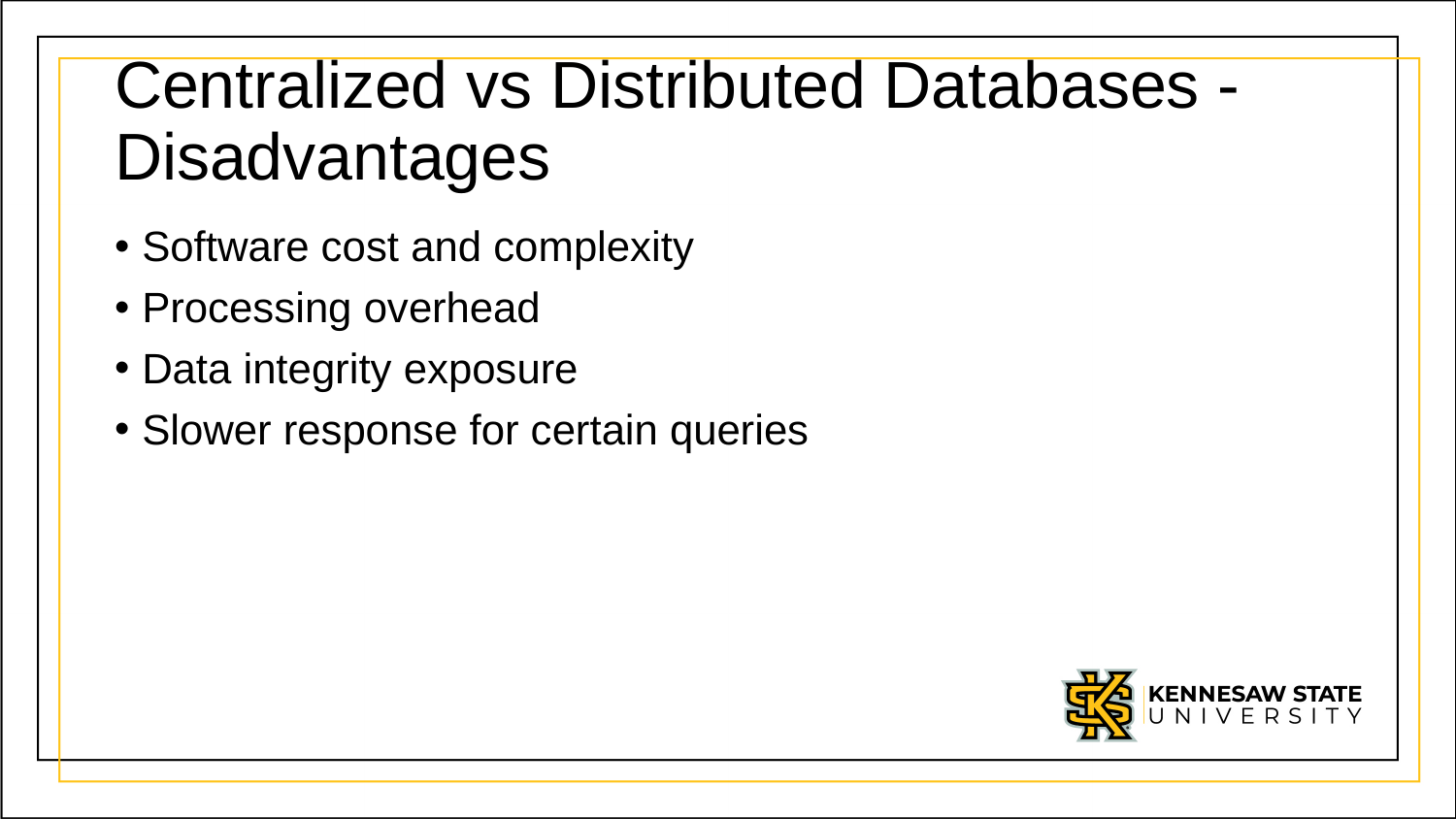

# Centralized vs Distributed Databases - Disadvantages
Software cost and complexity
Processing overhead
Data integrity exposure
Slower response for certain queries